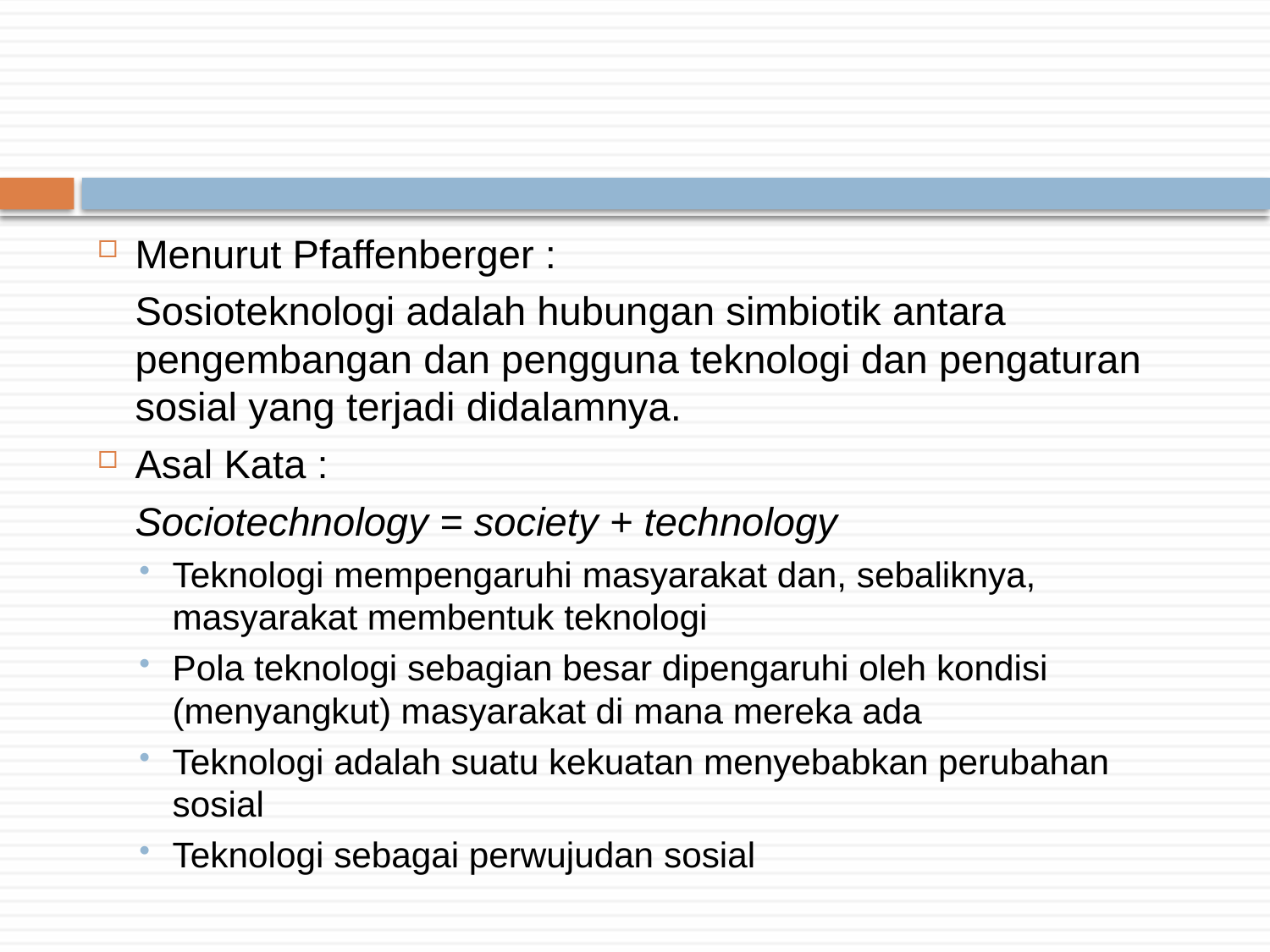

#
Menurut Pfaffenberger :
	Sosioteknologi adalah hubungan simbiotik antara pengembangan dan pengguna teknologi dan pengaturan sosial yang terjadi didalamnya.
Asal Kata :
	Sociotechnology = society + technology
Teknologi mempengaruhi masyarakat dan, sebaliknya, masyarakat membentuk teknologi
Pola teknologi sebagian besar dipengaruhi oleh kondisi (menyangkut) masyarakat di mana mereka ada
Teknologi adalah suatu kekuatan menyebabkan perubahan sosial
Teknologi sebagai perwujudan sosial